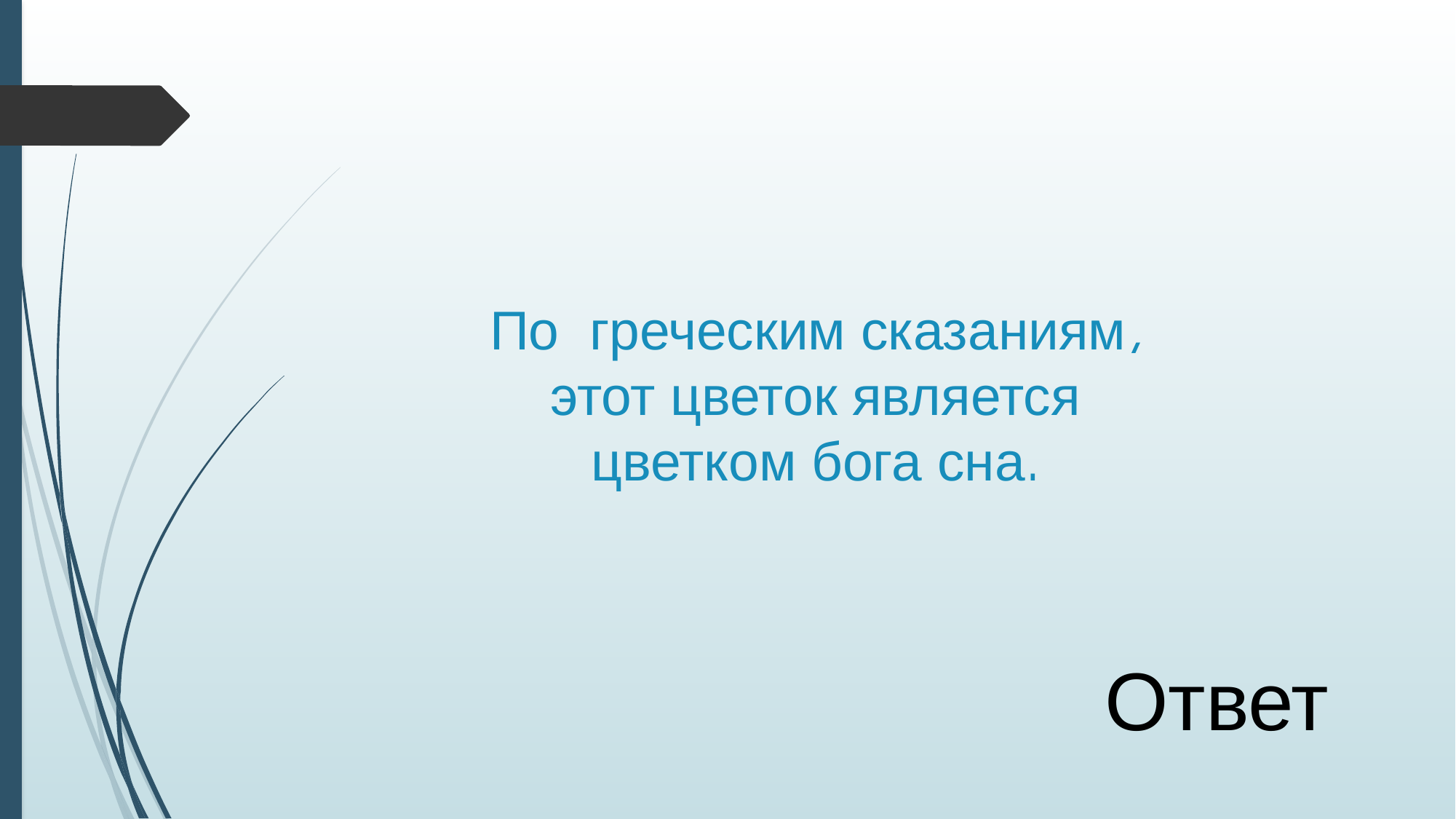

# По  греческим сказаниям, этот цветок является цветком бога сна.
Ответ